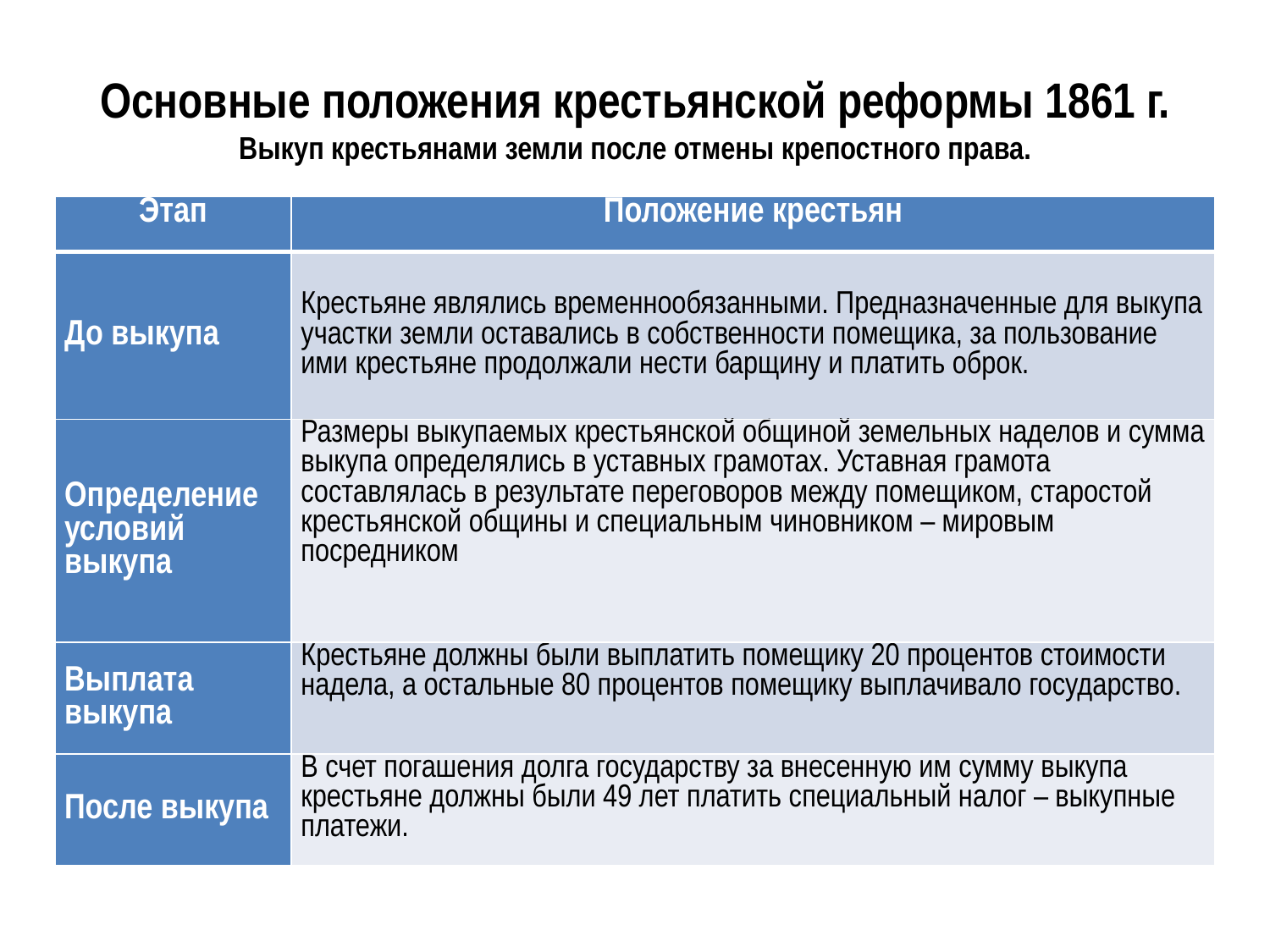

# Основные положения крестьянской реформы 1861 г. Выкуп крестьянами земли после отмены крепостного права.
| Этап | Положение крестьян |
| --- | --- |
| До выкупа | Крестьяне являлись временнообязанными. Предназначенные для выкупа участки земли оставались в собственности помещика, за пользование ими крестьяне продолжали нести барщину и платить оброк. |
| Определение условий выкупа | Размеры выкупаемых крестьянской общиной земельных наделов и сумма выкупа определялись в уставных грамотах. Уставная грамота составлялась в результате переговоров между помещиком, старостой крестьянской общины и специальным чиновником – мировым посредником |
| Выплата выкупа | Крестьяне должны были выплатить помещику 20 процентов стоимости надела, а остальные 80 процентов помещику выплачивало государство. |
| После выкупа | В счет погашения долга государству за внесенную им сумму выкупа крестьяне должны были 49 лет платить специальный налог – выкупные платежи. |